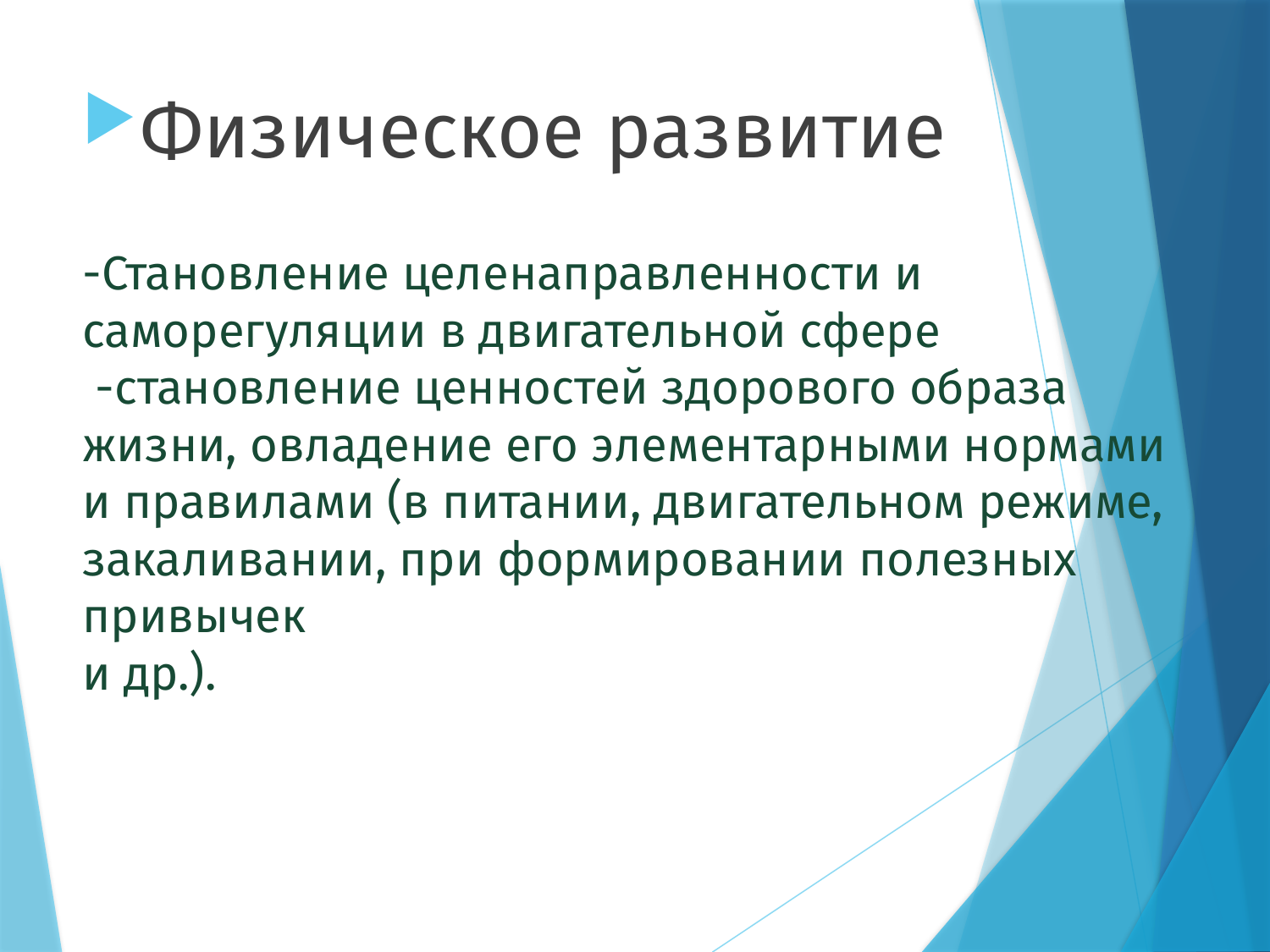

Физическое развитие
# -Становление целенаправленности и саморегуляции в двигательной сфере -становление ценностей здорового образа жизни, овладение его элементарными нормами и правилами (в питании, двигательном режиме, закаливании, при формировании полезных привычек и др.).